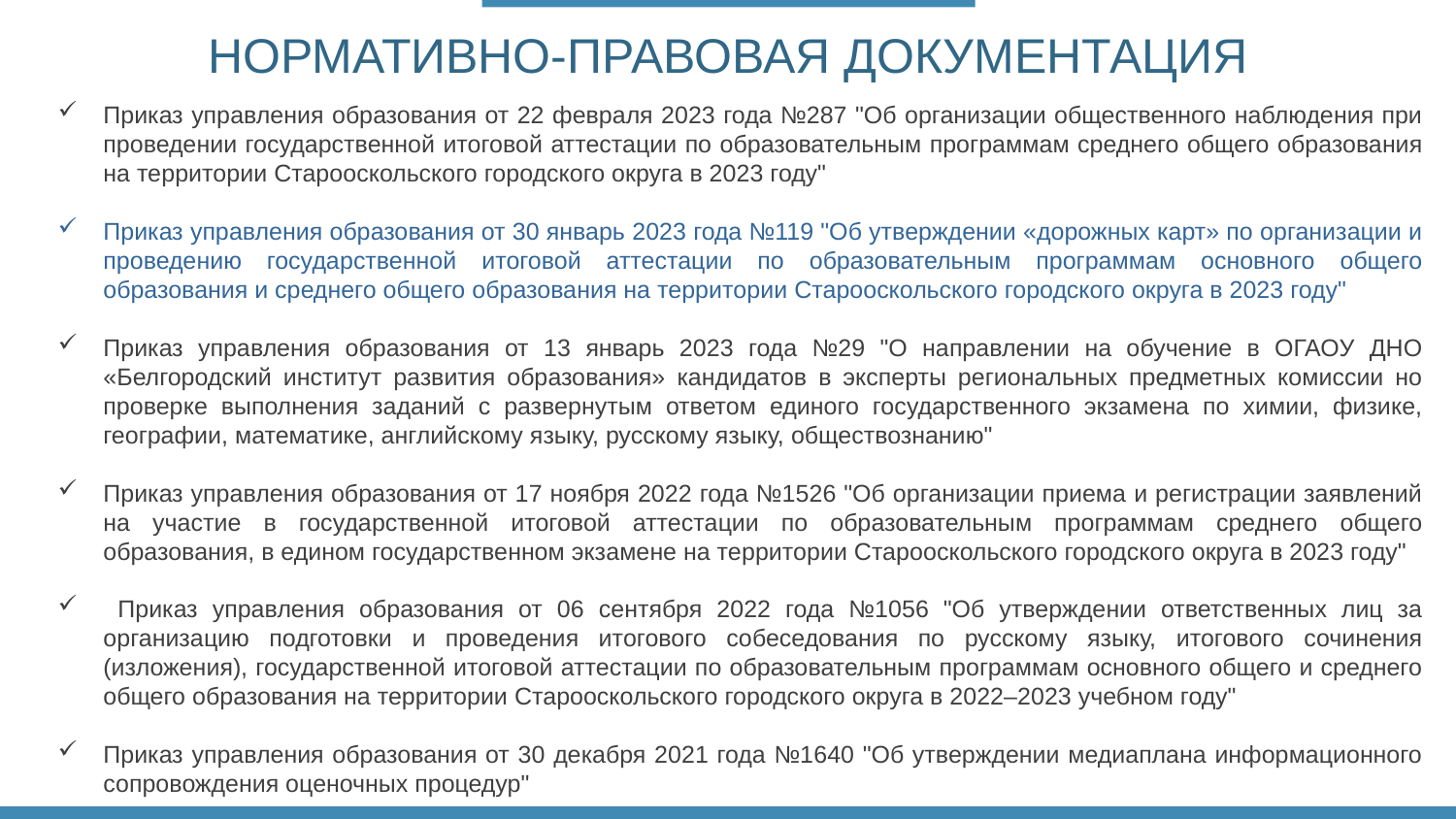

НОРМАТИВНО-ПРАВОВАЯ ДОКУМЕНТАЦИЯ
Приказ управления образования от 22 февраля 2023 года №287 "Об организации общественного наблюдения при проведении государственной итоговой аттестации по образовательным программам среднего общего образования на территории Старооскольского городского округа в 2023 году"

Приказ управления образования от 30 январь 2023 года №119 "Об утверждении «дорожных карт» по организации и проведению государственной итоговой аттестации по образовательным программам основного общего образования и среднего общего образования на территории Старооскольского городского округа в 2023 году"

Приказ управления образования от 13 январь 2023 года №29 "О направлении на обучение в ОГАОУ ДНО «Белгородский институт развития образования» кандидатов в эксперты региональных предметных комиссии но проверке выполнения заданий с развернутым ответом единого государственного экзамена по химии, физике, географии, математике, английскому языку, русскому языку, обществознанию"

Приказ управления образования от 17 ноября 2022 года №1526 "Об организации приема и регистрации заявлений на участие в государственной итоговой аттестации по образовательным программам среднего общего образования, в едином государственном экзамене на территории Старооскольского городского округа в 2023 году"

 Приказ управления образования от 06 сентября 2022 года №1056 "Об утверждении ответственных лиц за организацию подготовки и проведения итогового собеседования по русскому языку, итогового сочинения (изложения), государственной итоговой аттестации по образовательным программам основного общего и среднего общего образования на территории Старооскольского городского округа в 2022–2023 учебном году"

Приказ управления образования от 30 декабря 2021 года №1640 "Об утверждении медиаплана информационного сопровождения оценочных процедур"